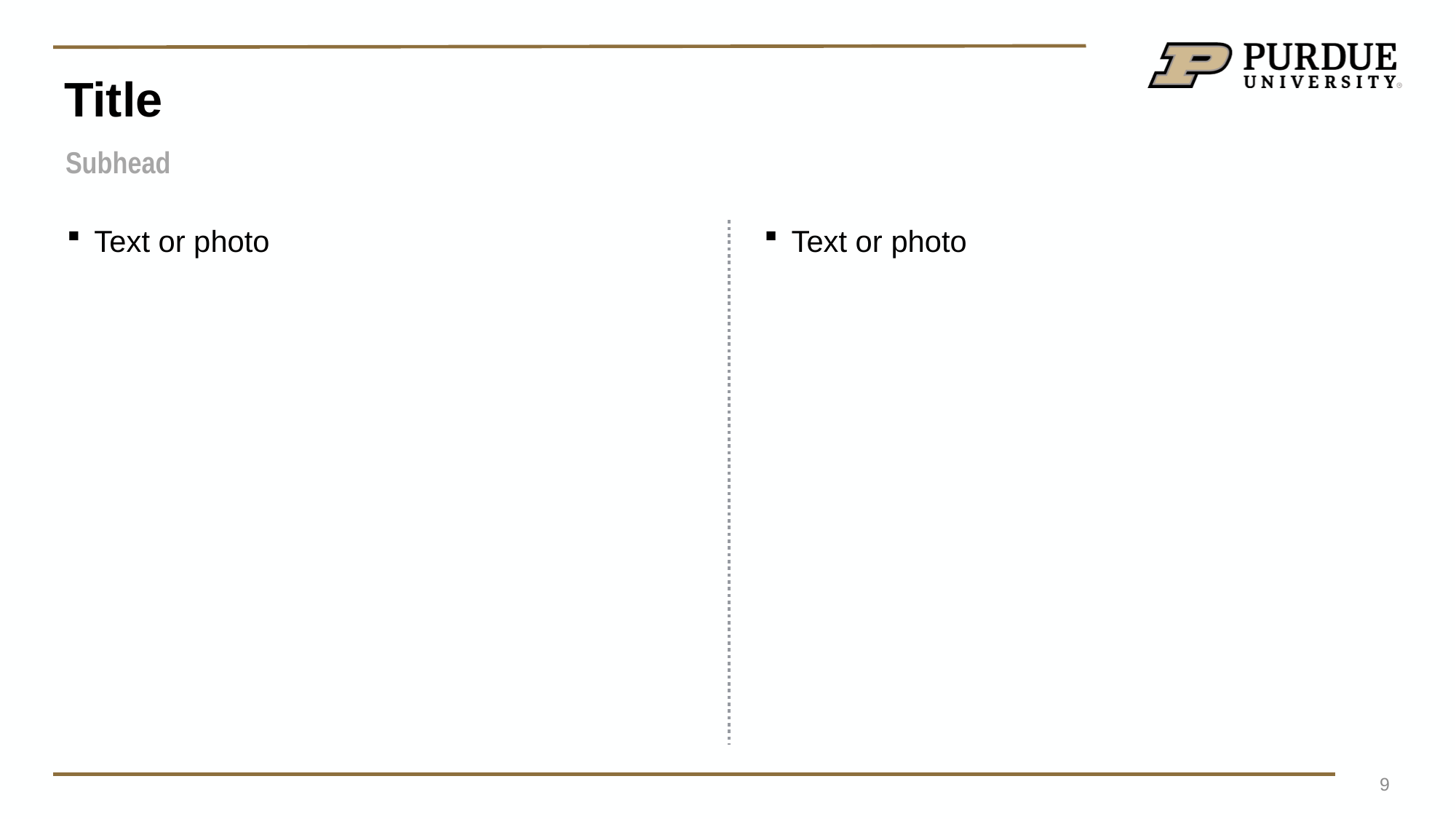

# Title
Subhead
Text or photo
Text or photo
9